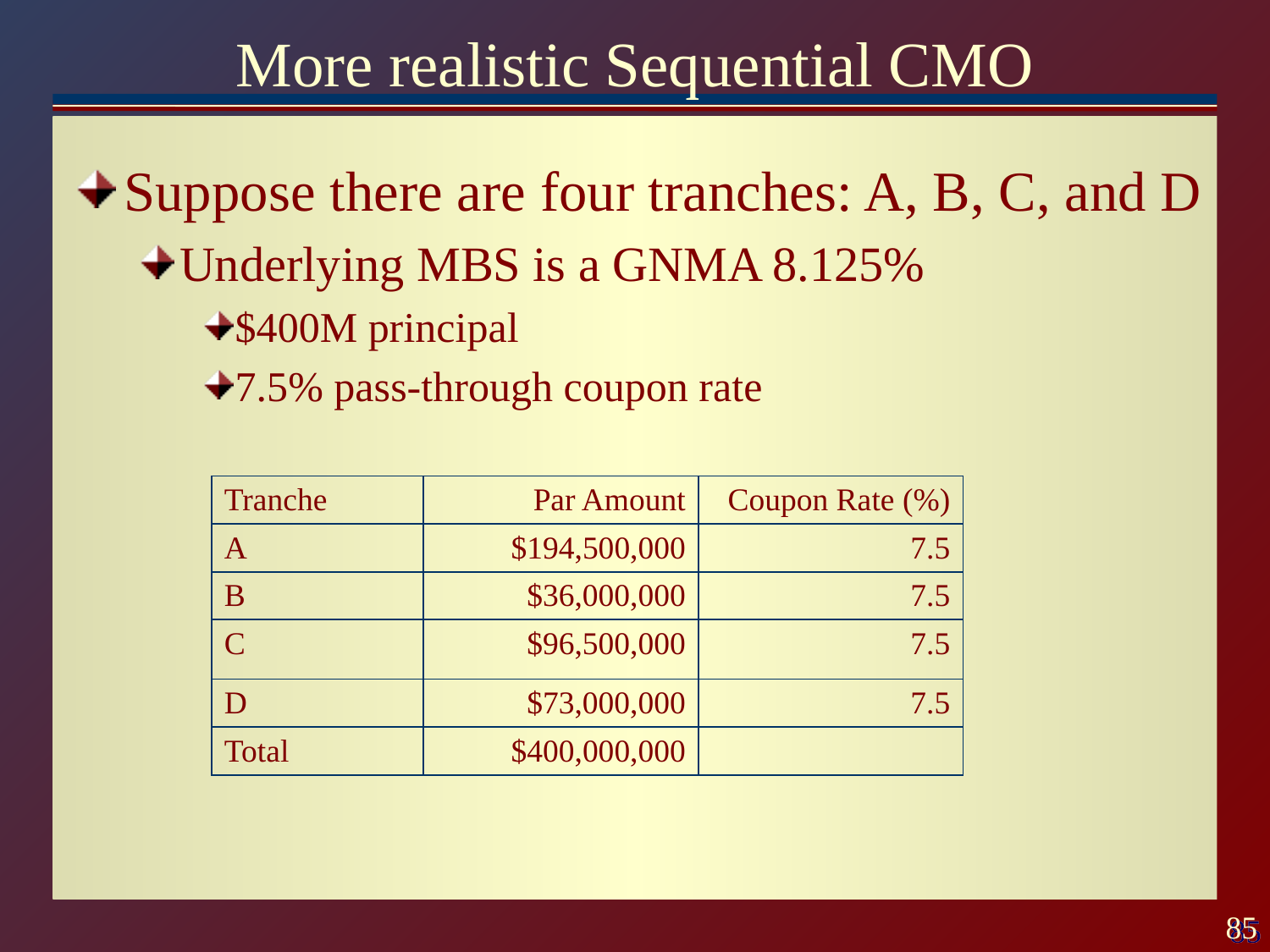

# More realistic Sequential CMO
Suppose there are four tranches: A, B, C, and D
Underlying MBS is a GNMA 8.125%
$400M principal
7.5% pass-through coupon rate
| Tranche | Par Amount | Coupon Rate (%) |
| --- | --- | --- |
| A | $194,500,000 | 7.5 |
| B | $36,000,000 | 7.5 |
| C | $96,500,000 | 7.5 |
| D | $73,000,000 | 7.5 |
| Total | $400,000,000 |  |